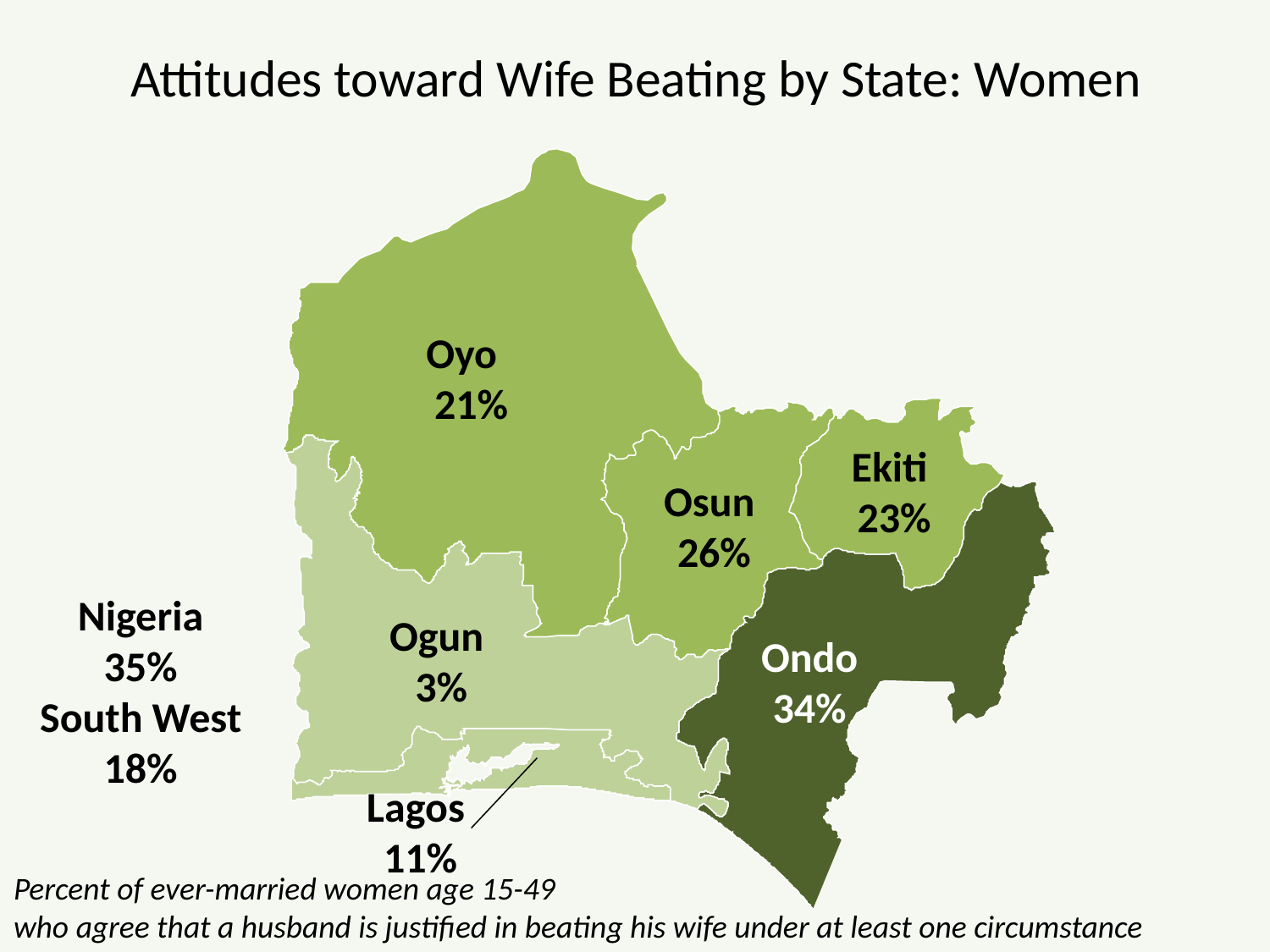

# Attitudes toward Wife Beating by State: Women

Oyo
21%
Ekiti
23%
Osun
26%
Nigeria
35%
South West
18%
Ogun
3%
Ondo 34%
Lagos
11%
Percent of ever-married women age 15-49
who agree that a husband is justified in beating his wife under at least one circumstance